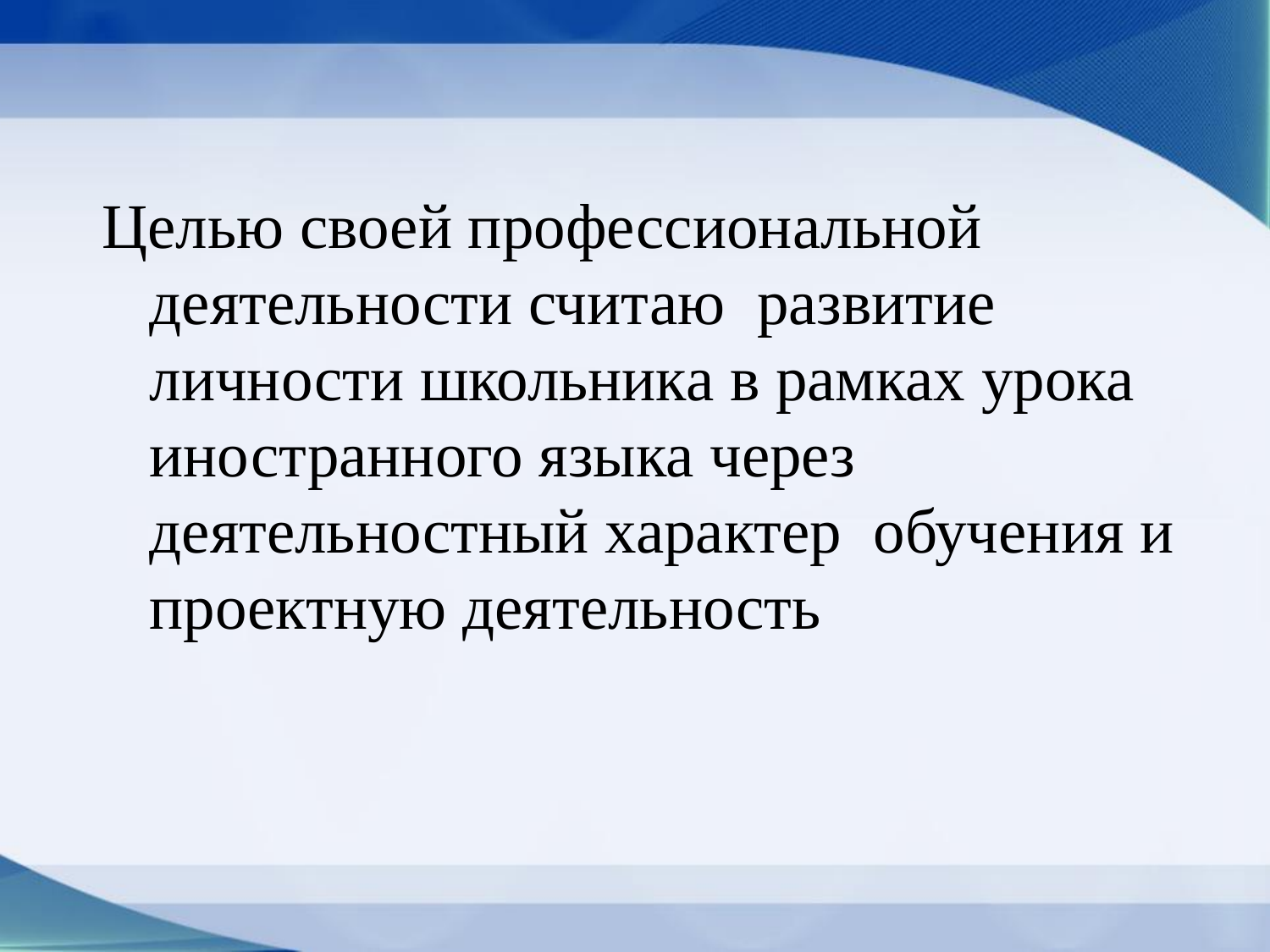

Целью своей профессиональной деятельности считаю  развитие личности школьника в рамках урока иностранного языка через деятельностный характер  обучения и проектную деятельность